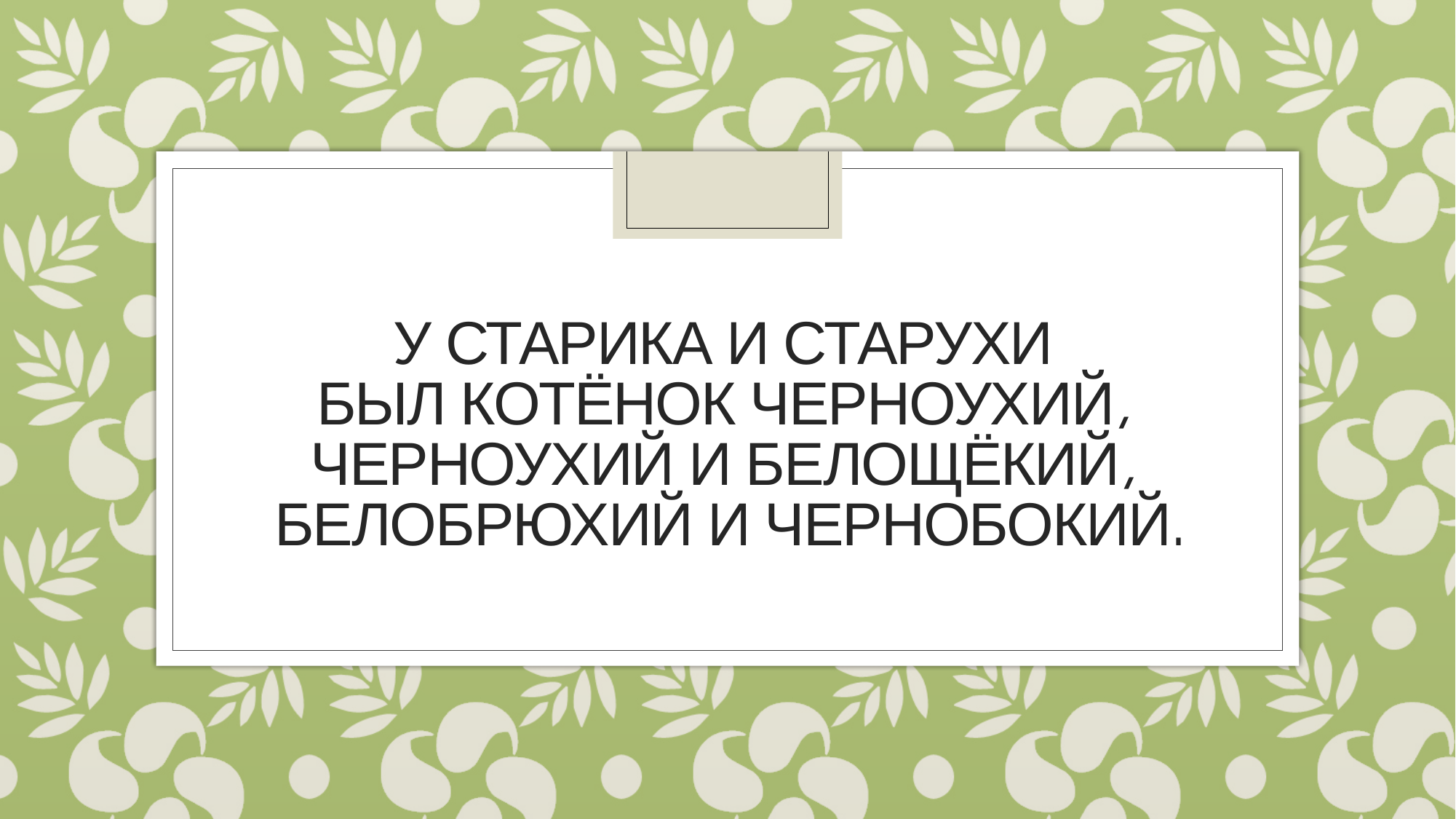

# У старика и старухи  Был котёнок черноухий,  Черноухий и белощёкий,  Белобрюхий и чернобокий.